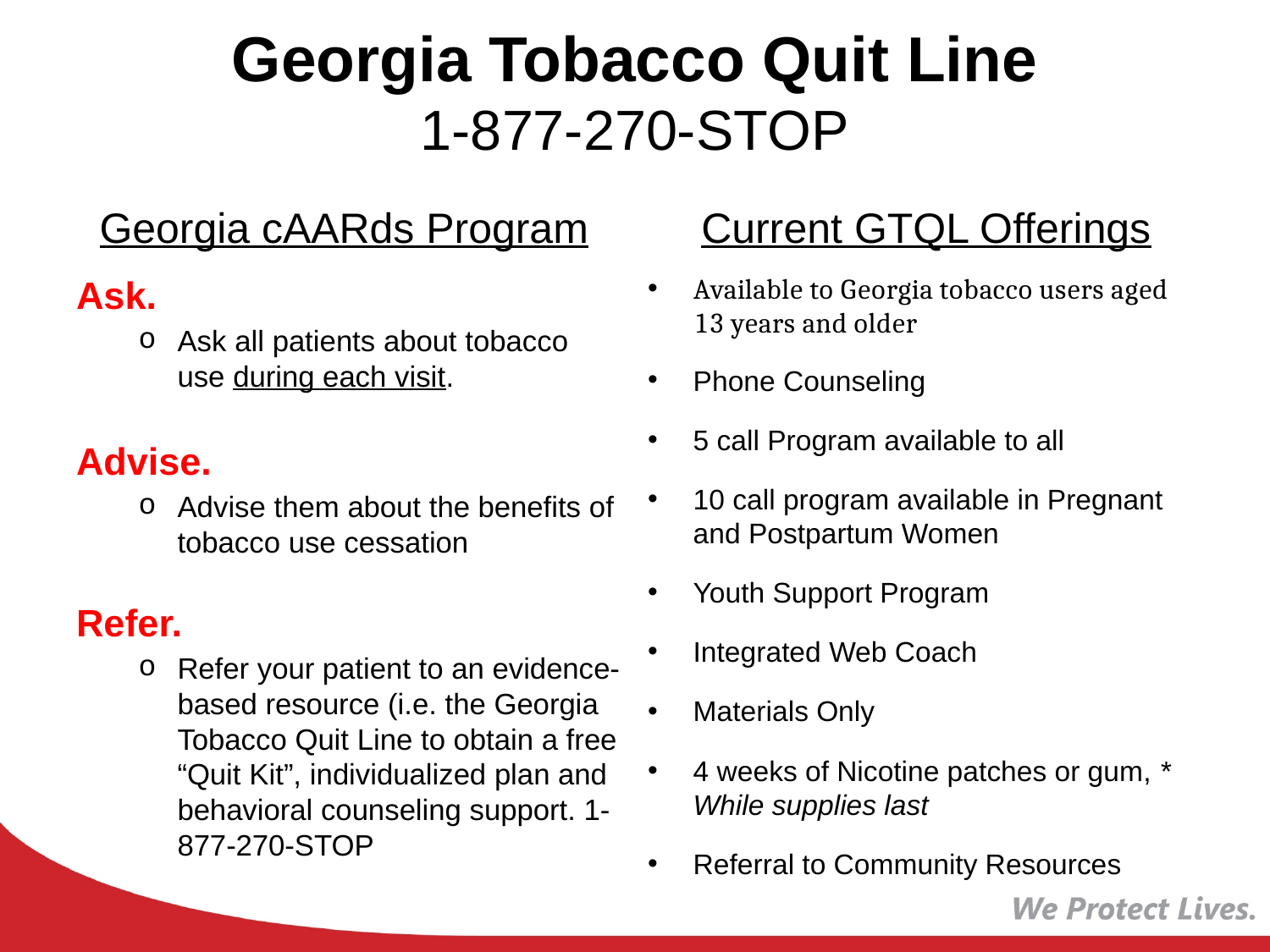

# Georgia Tobacco Quit Line 1-877-270-STOP
Georgia cAARds Program
Current GTQL Offerings
Ask.
Ask all patients about tobacco use during each visit.

Advise.
Advise them about the benefits of tobacco use cessation

Refer.
Refer your patient to an evidence-based resource (i.e. the Georgia Tobacco Quit Line to obtain a free “Quit Kit”, individualized plan and behavioral counseling support. 1-877-270-STOP

Available to Georgia tobacco users aged 13 years and older

Phone Counseling

5 call Program available to all

10 call program available in Pregnant and Postpartum Women

Youth Support Program

Integrated Web Coach

Materials Only

4 weeks of Nicotine patches or gum, * While supplies last

Referral to Community Resources